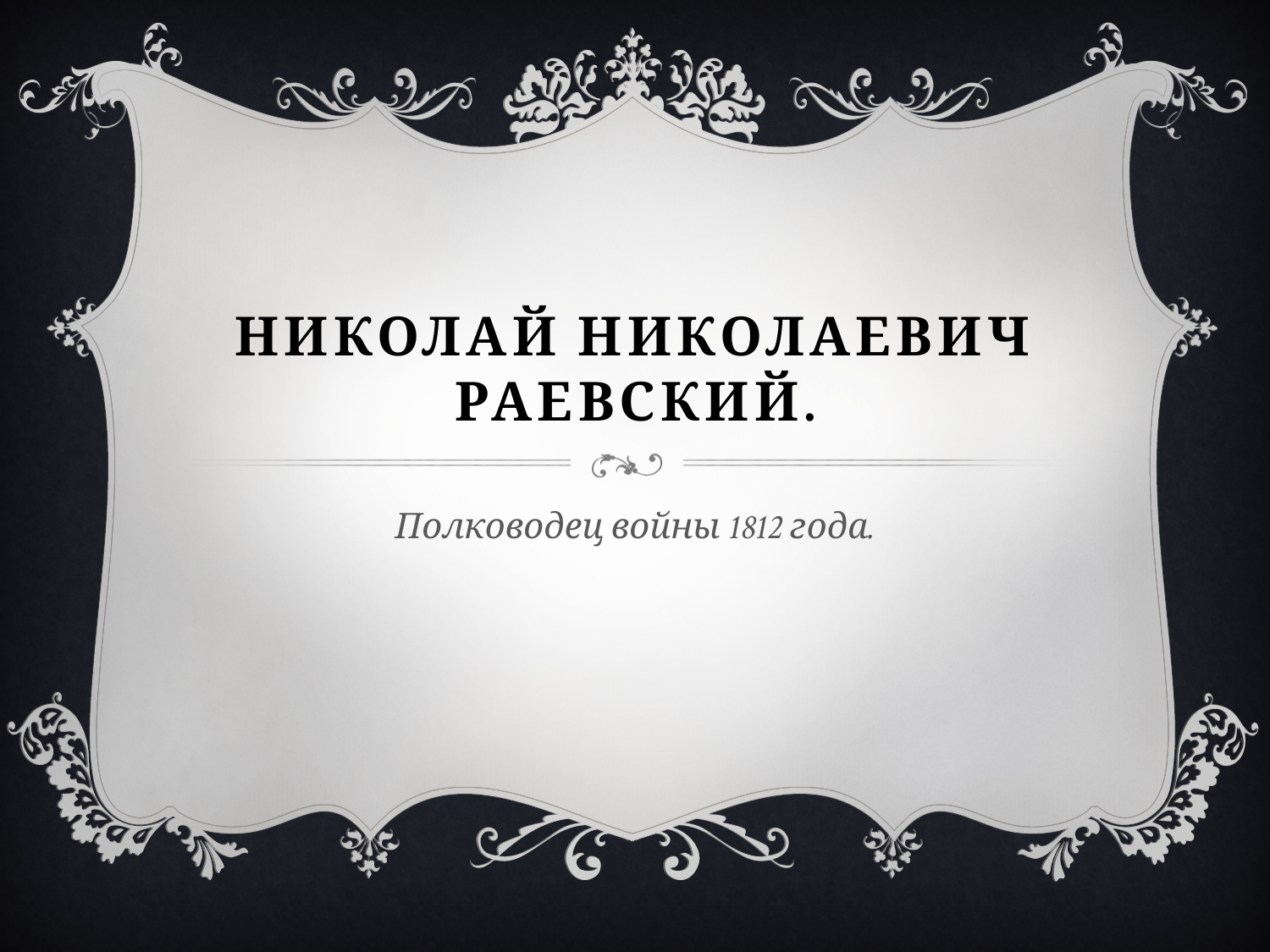

# Николай Николаевич Раевский.
Полководец войны 1812 года.